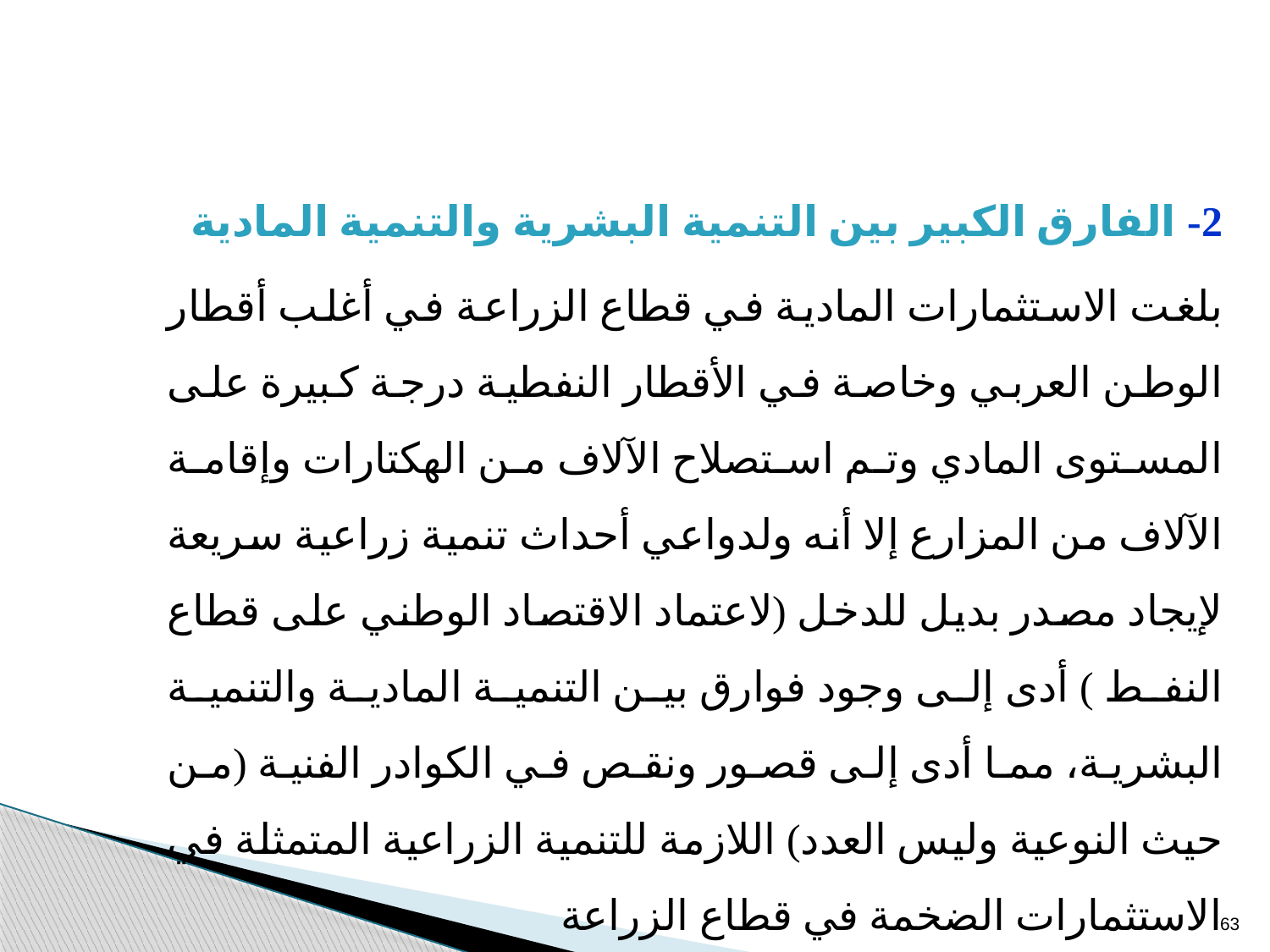

2- الفارق الكبير بين التنمية البشرية والتنمية المادية
بلغت الاستثمارات المادية في قطاع الزراعة في أغلب أقطار الوطن العربي وخاصة في الأقطار النفطية درجة كبيرة على المستوى المادي وتم استصلاح الآلاف من الهكتارات وإقامة الآلاف من المزارع إلا أنه ولدواعي أحداث تنمية زراعية سريعة لإيجاد مصدر بديل للدخل (لاعتماد الاقتصاد الوطني على قطاع النفط ) أدى إلى وجود فوارق بين التنمية المادية والتنمية البشرية، مما أدى إلى قصور ونقص في الكوادر الفنية (من حيث النوعية وليس العدد) اللازمة للتنمية الزراعية المتمثلة في الاستثمارات الضخمة في قطاع الزراعة

63